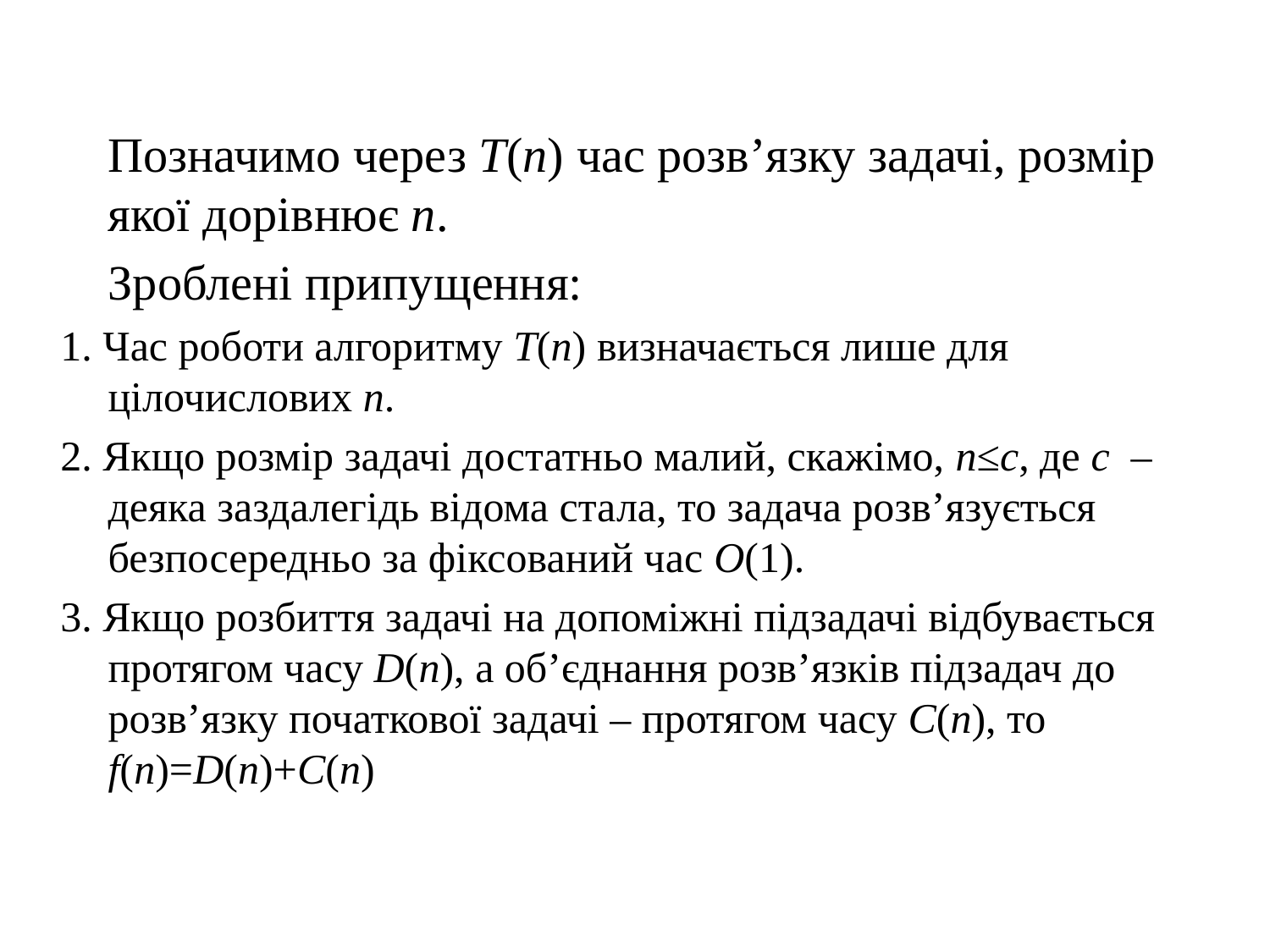

Позначимо через T(n) час розв’язку задачі, розмір якої дорівнює n.
	Зроблені припущення:
1. Час роботи алгоритму T(n) визначається лише для цілочислових n.
2. Якщо розмір задачі достатньо малий, скажімо, n≤c, де c  – деяка заздалегідь відома стала, то задача розв’язується безпосередньо за фіксований час О(1).
3. Якщо розбиття задачі на допоміжні підзадачі відбувається протягом часу D(n), а об’єднання розв’язків підзадач до розв’язку початкової задачі – протягом часу C(n), то         f(n)=D(n)+C(n)